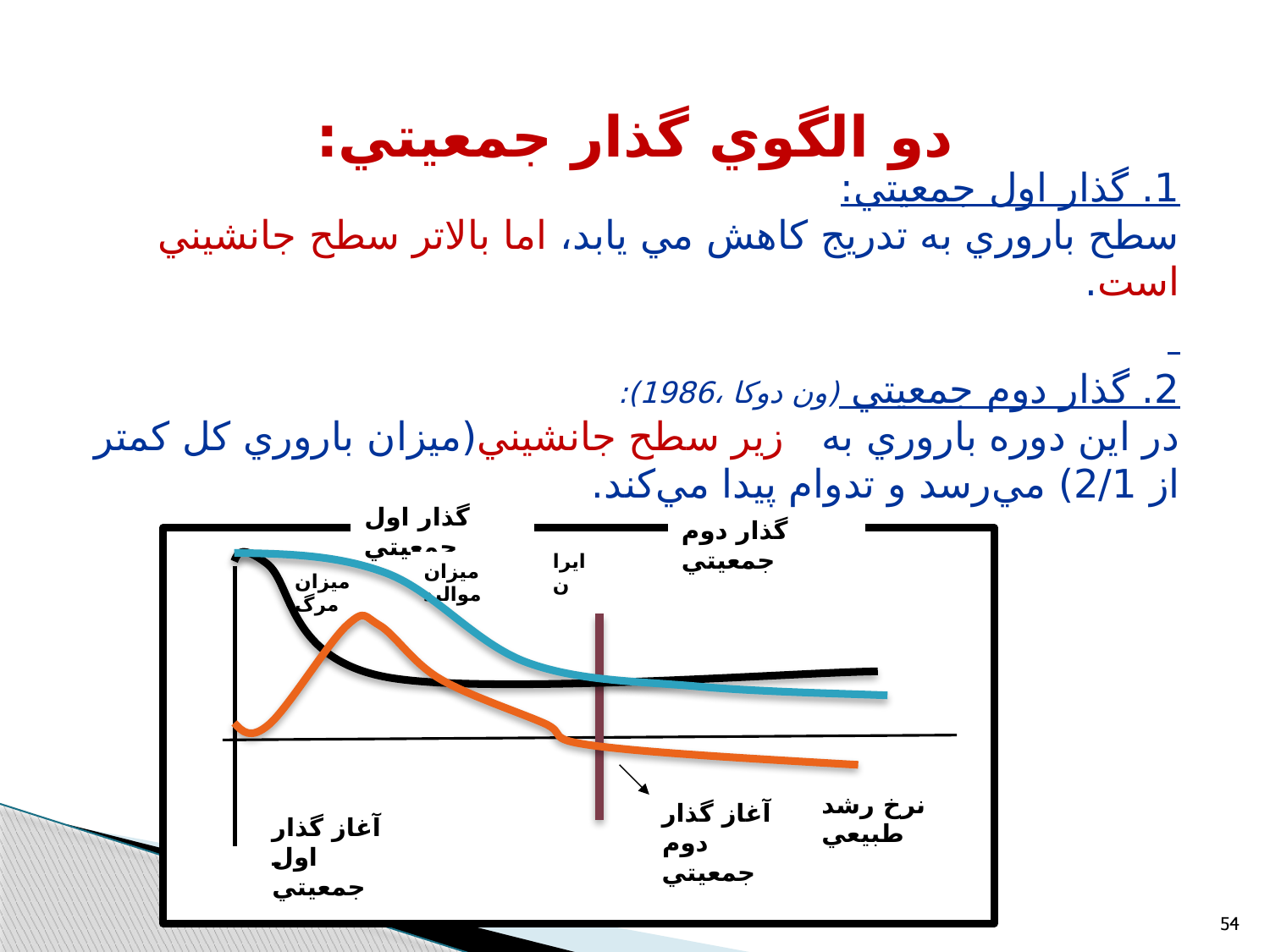

# دو الگوي گذار جمعيتي:
1. گذار اول جمعيتي:
سطح باروري به تدريج كاهش مي يابد، اما بالاتر سطح جانشيني است.

2. گذار دوم جمعيتي (ون دوكا ،1986):
در اين دوره باروري به   زير سطح جانشيني(ميزان باروري كل كمتر از 2/1) مي‌رسد و تدوام پيدا مي‌كند.

گذار اول جمعيتي
گذار دوم جمعيتي

ايران

ميزان مواليد

ميزان مرگ

نرخ رشد طبيعي
آغاز گذار دوم جمعيتي
آغاز گذار اول جمعيتي
54